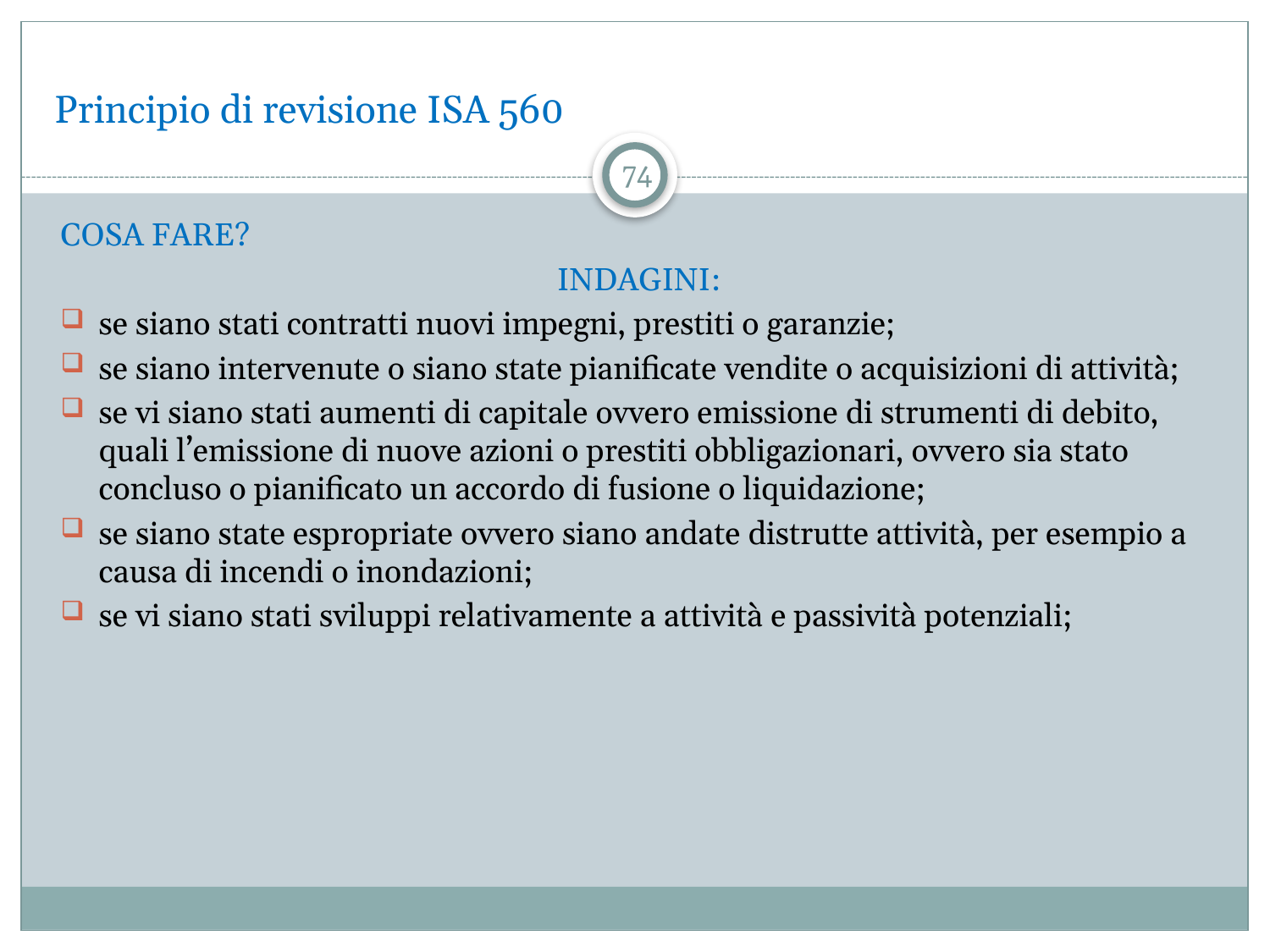

# Principio di revisione ISA 560
74
COSA FARE?
INDAGINI:
se siano stati contratti nuovi impegni, prestiti o garanzie;
se siano intervenute o siano state pianificate vendite o acquisizioni di attività;
se vi siano stati aumenti di capitale ovvero emissione di strumenti di debito, quali l’emissione di nuove azioni o prestiti obbligazionari, ovvero sia stato concluso o pianificato un accordo di fusione o liquidazione;
se siano state espropriate ovvero siano andate distrutte attività, per esempio a causa di incendi o inondazioni;
se vi siano stati sviluppi relativamente a attività e passività potenziali;